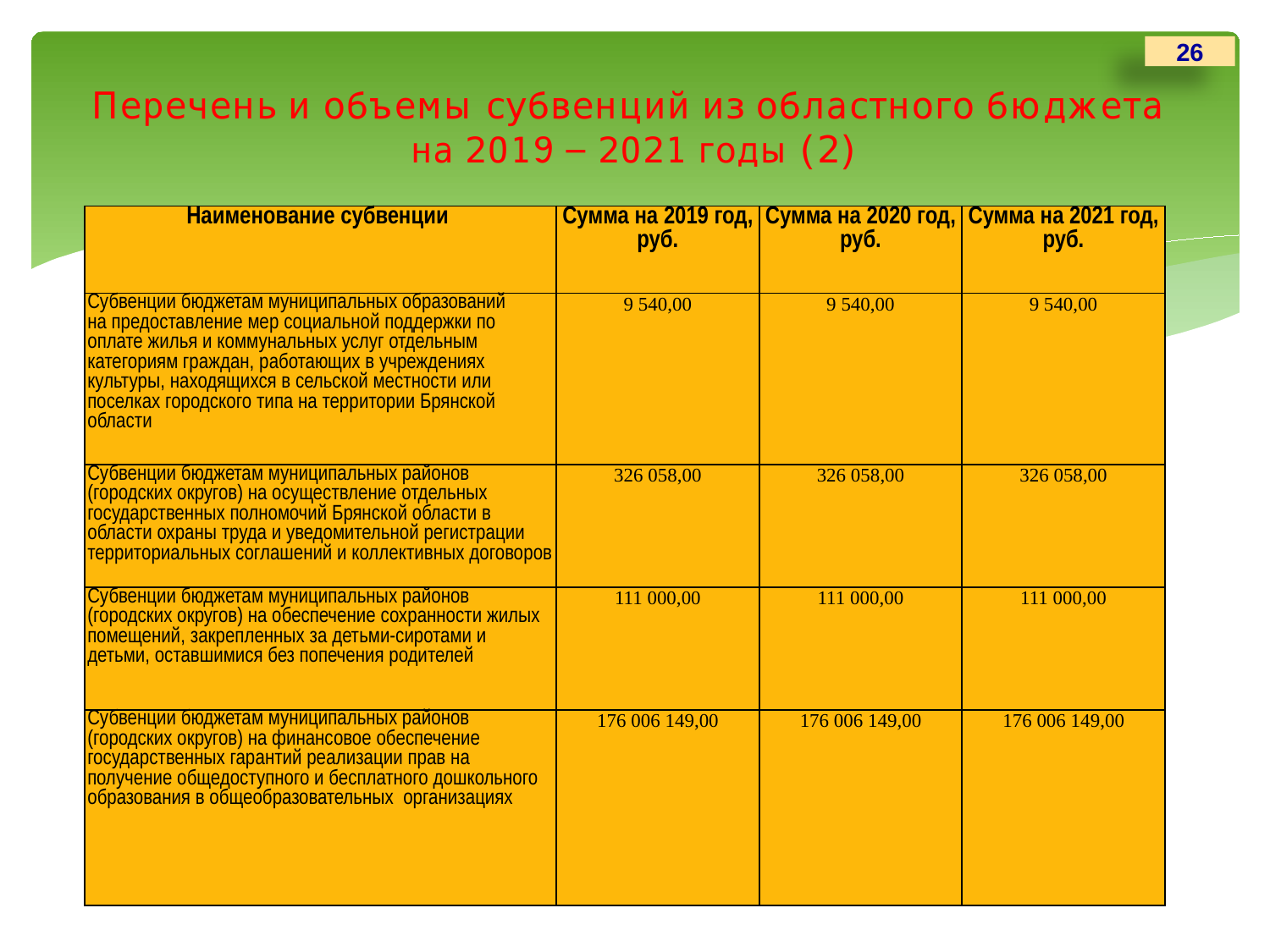

26
# Перечень и объемы субвенций из областного бюджета на 2019 – 2021 годы (2)
| Наименование субвенции | Сумма на 2019 год, руб. | Сумма на 2020 год, руб. | Сумма на 2021 год, руб. |
| --- | --- | --- | --- |
| Субвенции бюджетам муниципальных образований на предоставление мер социальной поддержки по оплате жилья и коммунальных услуг отдельным категориям граждан, работающих в учреждениях культуры, находящихся в сельской местности или поселках городского типа на территории Брянской области | 9 540,00 | 9 540,00 | 9 540,00 |
| Субвенции бюджетам муниципальных районов (городских округов) на осуществление отдельных государственных полномочий Брянской области в области охраны труда и уведомительной регистрации территориальных соглашений и коллективных договоров | 326 058,00 | 326 058,00 | 326 058,00 |
| Субвенции бюджетам муниципальных районов (городских округов) на обеспечение сохранности жилых помещений, закрепленных за детьми-сиротами и детьми, оставшимися без попечения родителей | 111 000,00 | 111 000,00 | 111 000,00 |
| Субвенции бюджетам муниципальных районов (городских округов) на финансовое обеспечение государственных гарантий реализации прав на получение общедоступного и бесплатного дошкольного образования в общеобразовательных организациях | 176 006 149,00 | 176 006 149,00 | 176 006 149,00 |